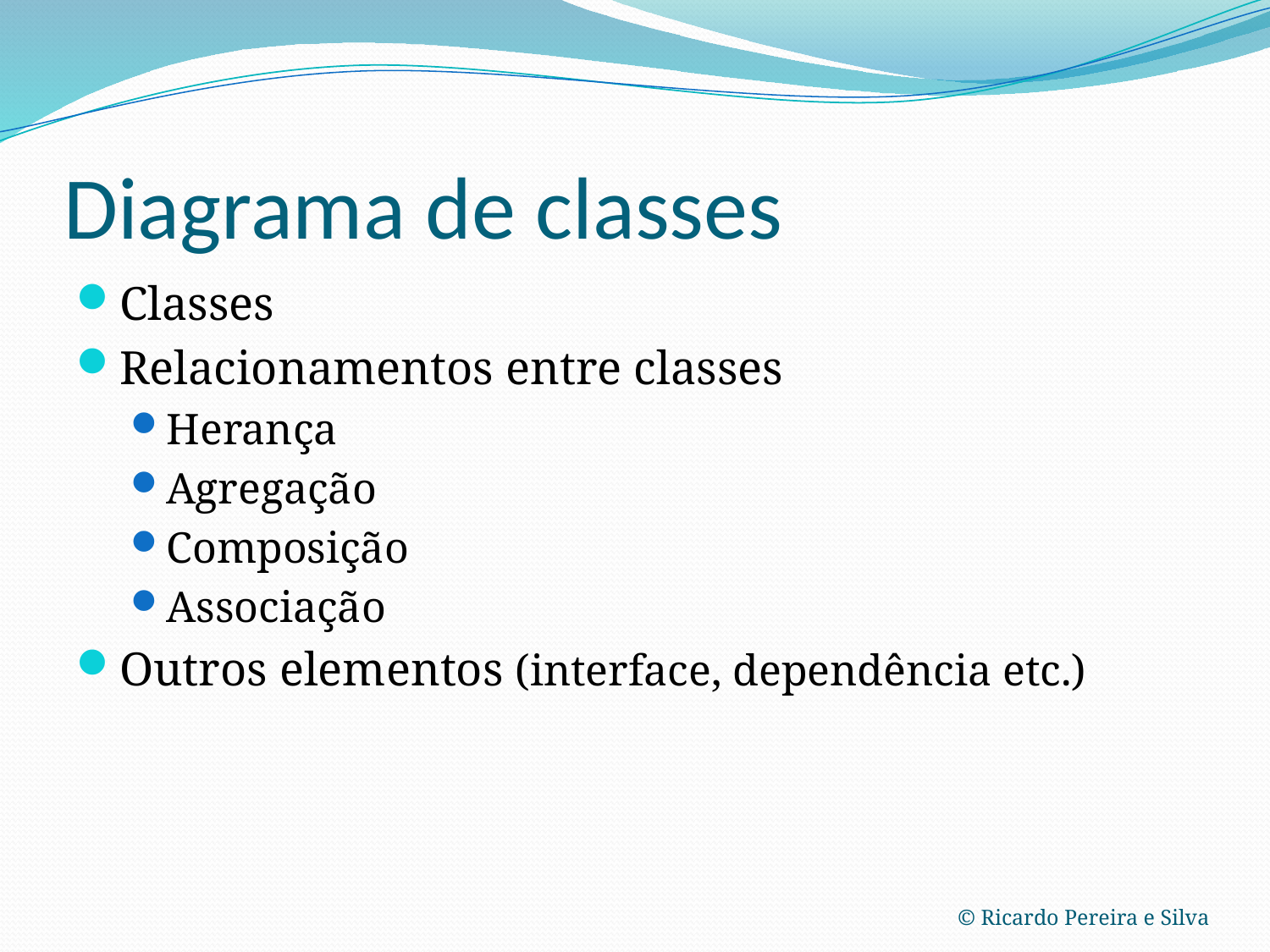

# Diagrama de classes
Classes
Relacionamentos entre classes
Herança
Agregação
Composição
Associação
Outros elementos (interface, dependência etc.)

© Ricardo Pereira e Silva